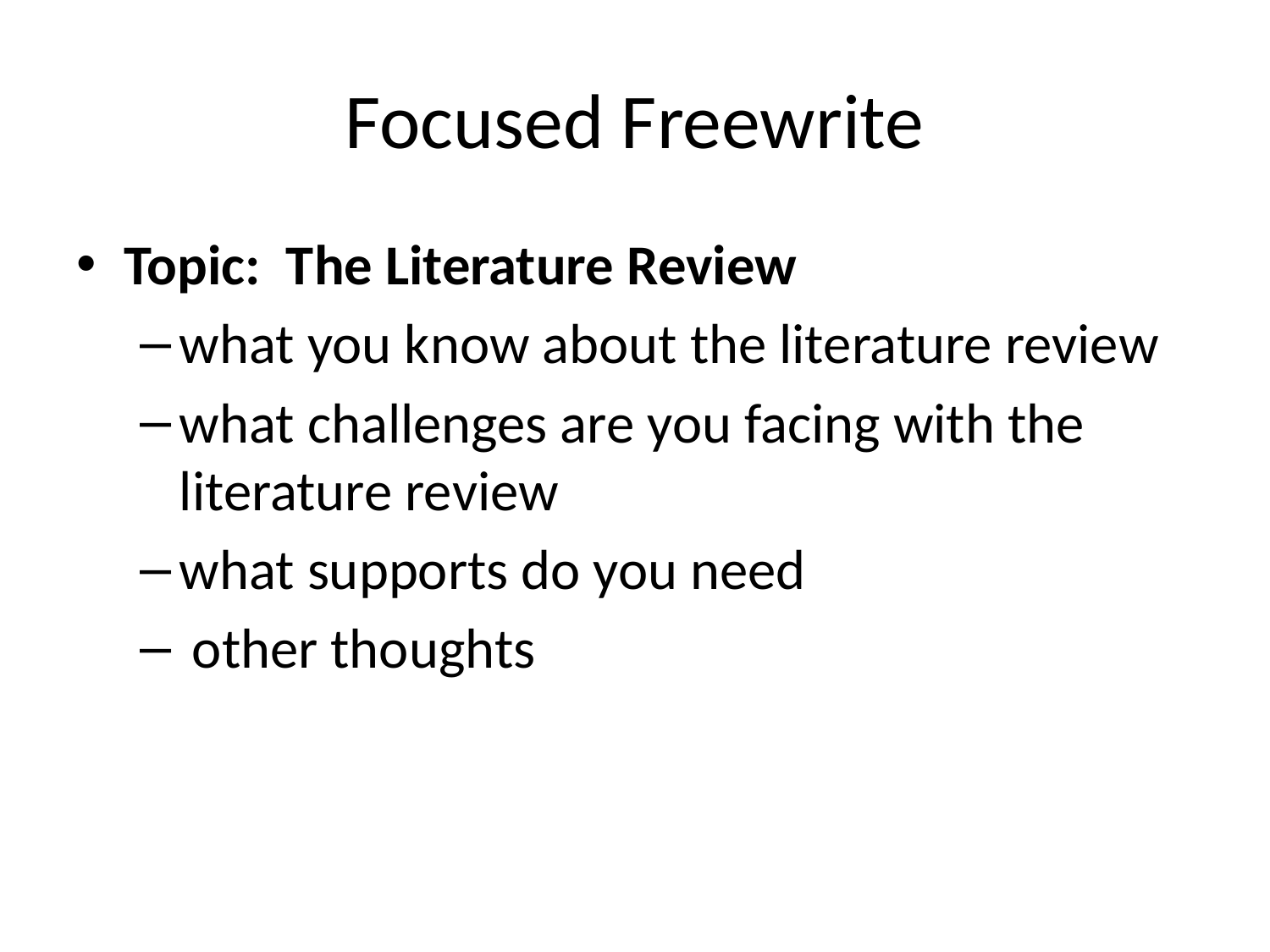

# Focused Freewrite
Topic:  The Literature Review
what you know about the literature review
what challenges are you facing with the literature review
what supports do you need
 other thoughts